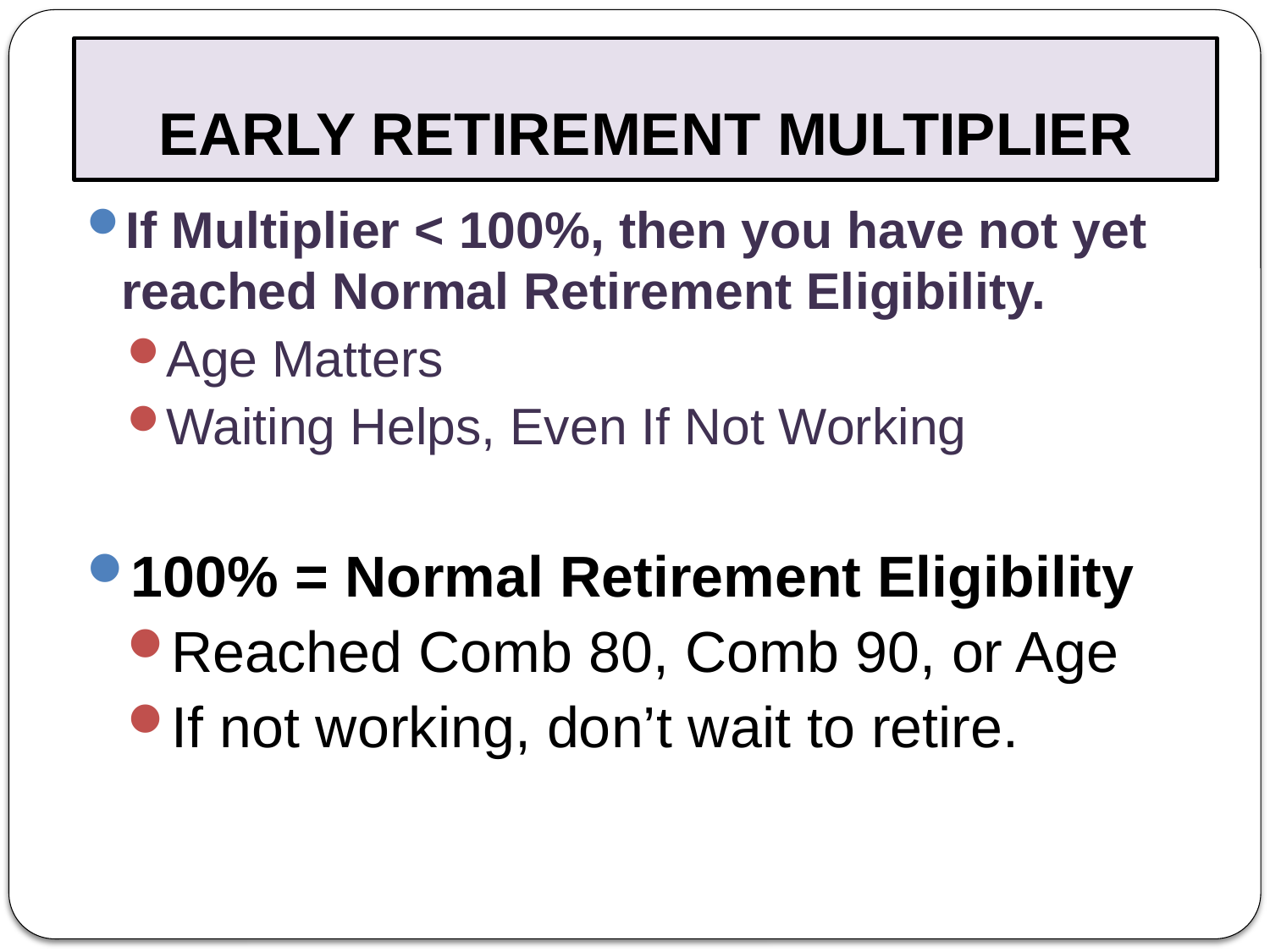

# EARLY RETIREMENT MULTIPLIER
If Multiplier < 100%, then you have not yet reached Normal Retirement Eligibility.
Age Matters
Waiting Helps, Even If Not Working

100% = Normal Retirement Eligibility
Reached Comb 80, Comb 90, or Age
If not working, don’t wait to retire.